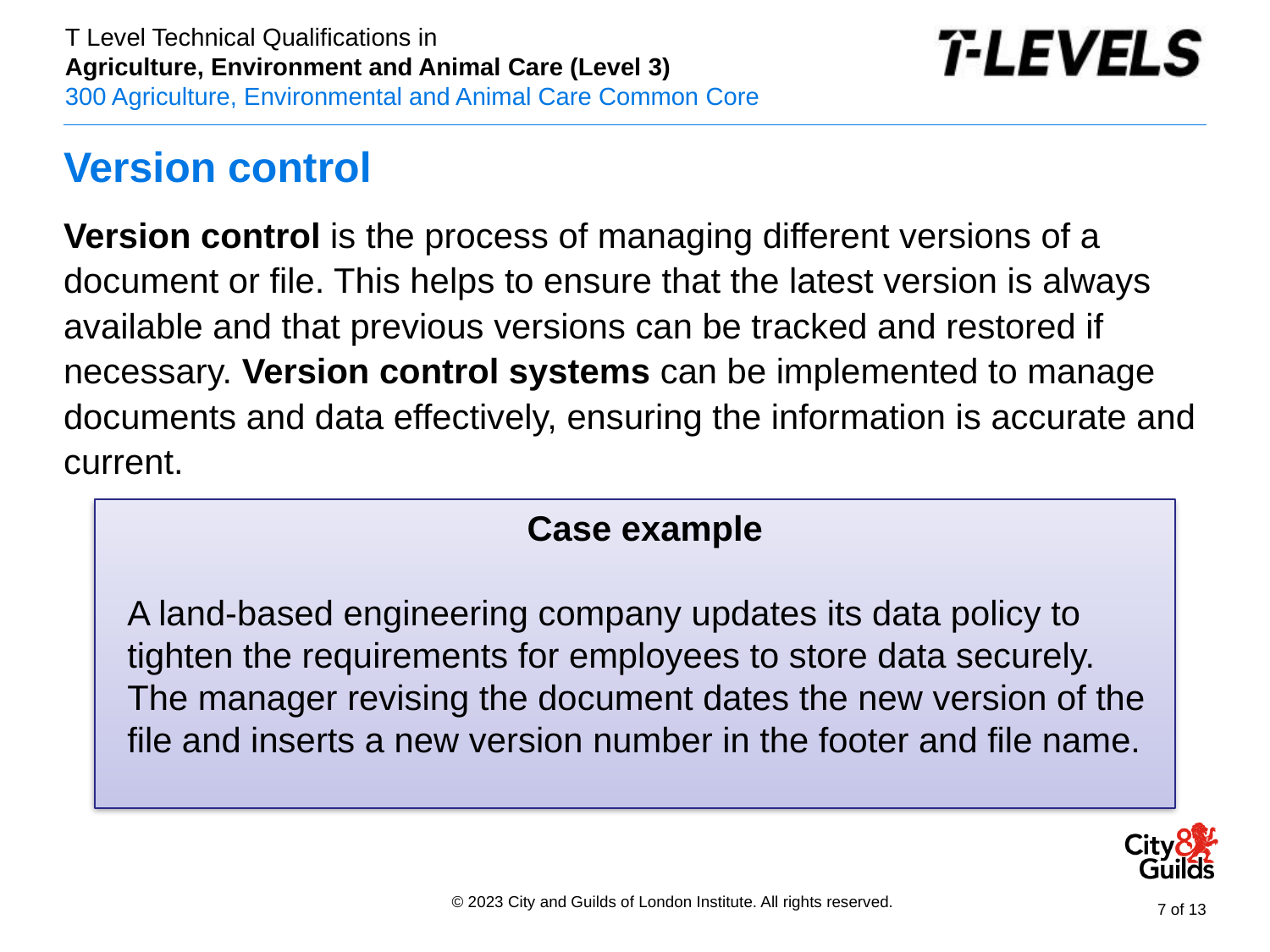

# Version control
Version control is the process of managing different versions of a document or file. This helps to ensure that the latest version is always available and that previous versions can be tracked and restored if necessary. Version control systems can be implemented to manage documents and data effectively, ensuring the information is accurate and current.

Case example

A land-based engineering company updates its data policy to tighten the requirements for employees to store data securely. The manager revising the document dates the new version of the file and inserts a new version number in the footer and file name.